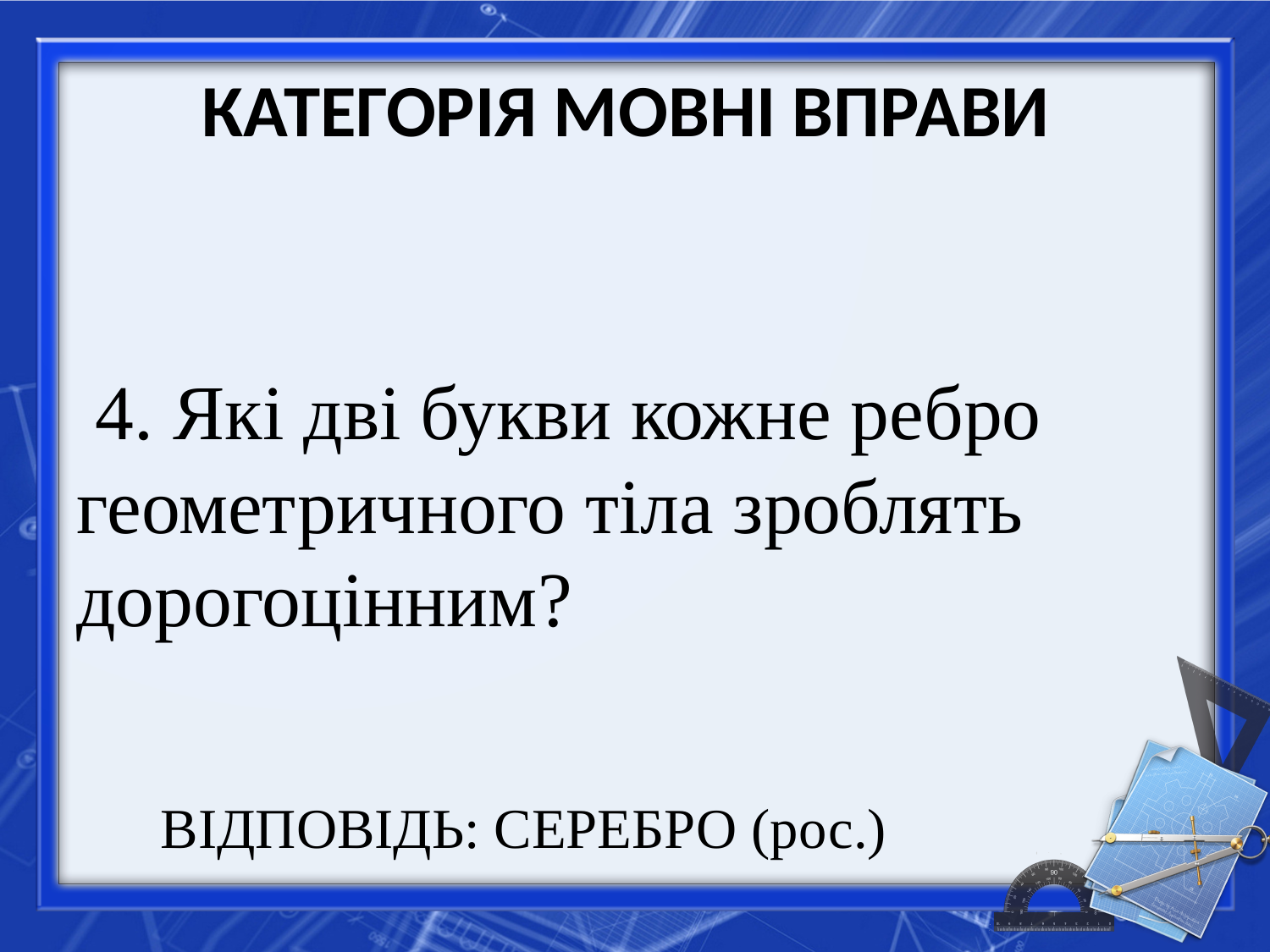

# КАТЕГОРІЯ МОВНІ ВПРАВИ
 4. Які дві букви кожне ребро геометричного тіла зроблять дорогоцінним?
ВІДПОВІДЬ: СЕРЕБРО (рос.)